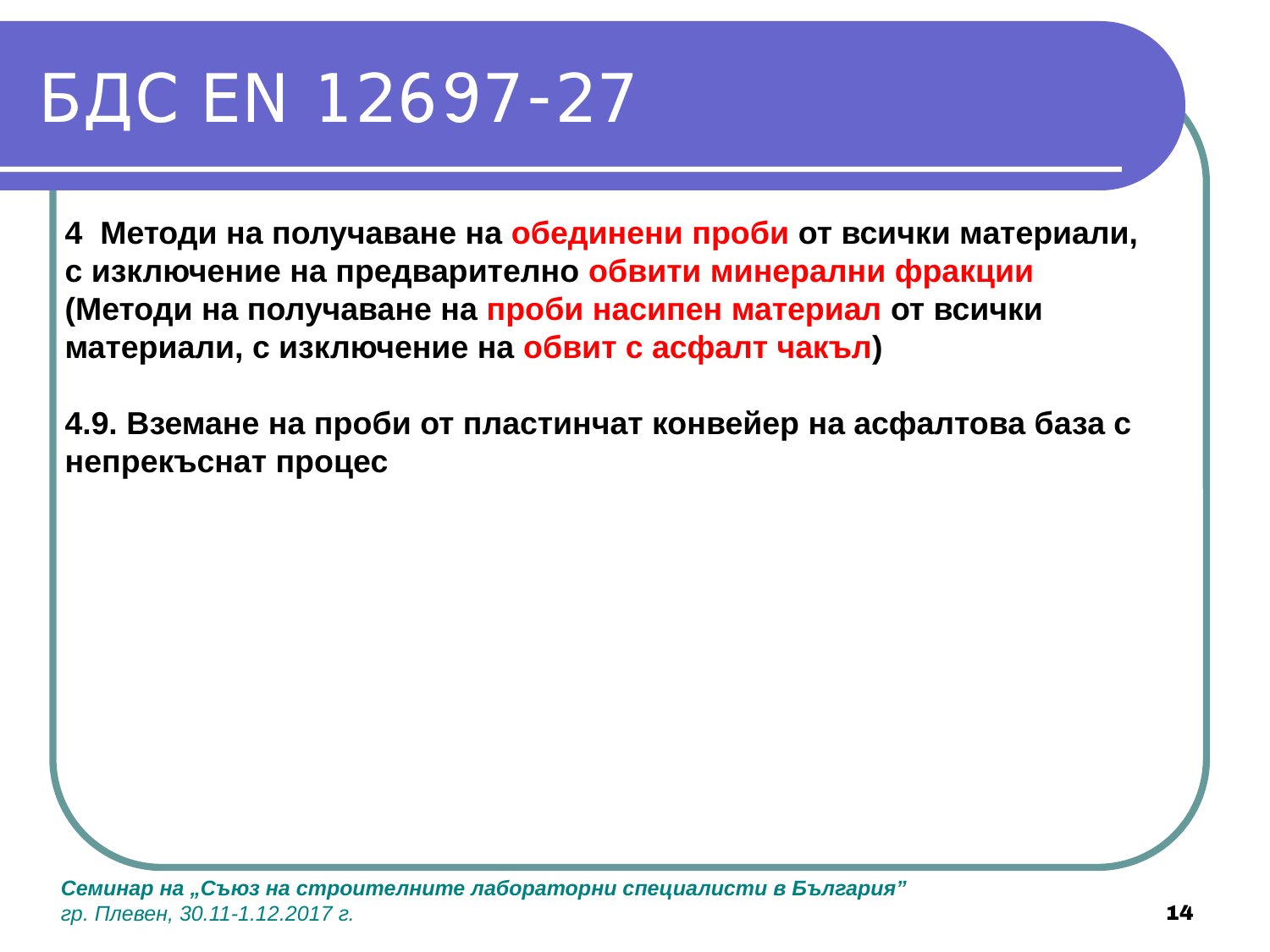

# БДС EN 12697-27
4  Методи на получаване на обединени проби от всички материали, с изключение на предварително обвити минерални фракции (Методи на получаване на проби насипен материал от всички материали, с изключение на обвит с асфалт чакъл)

4.9. Вземане на проби от пластинчат конвейер на асфалтова база с непрекъснат процес

14
Семинар на „Съюз на строителните лабораторни специалисти в България”
гр. Плевен, 30.11-1.12.2017 г.